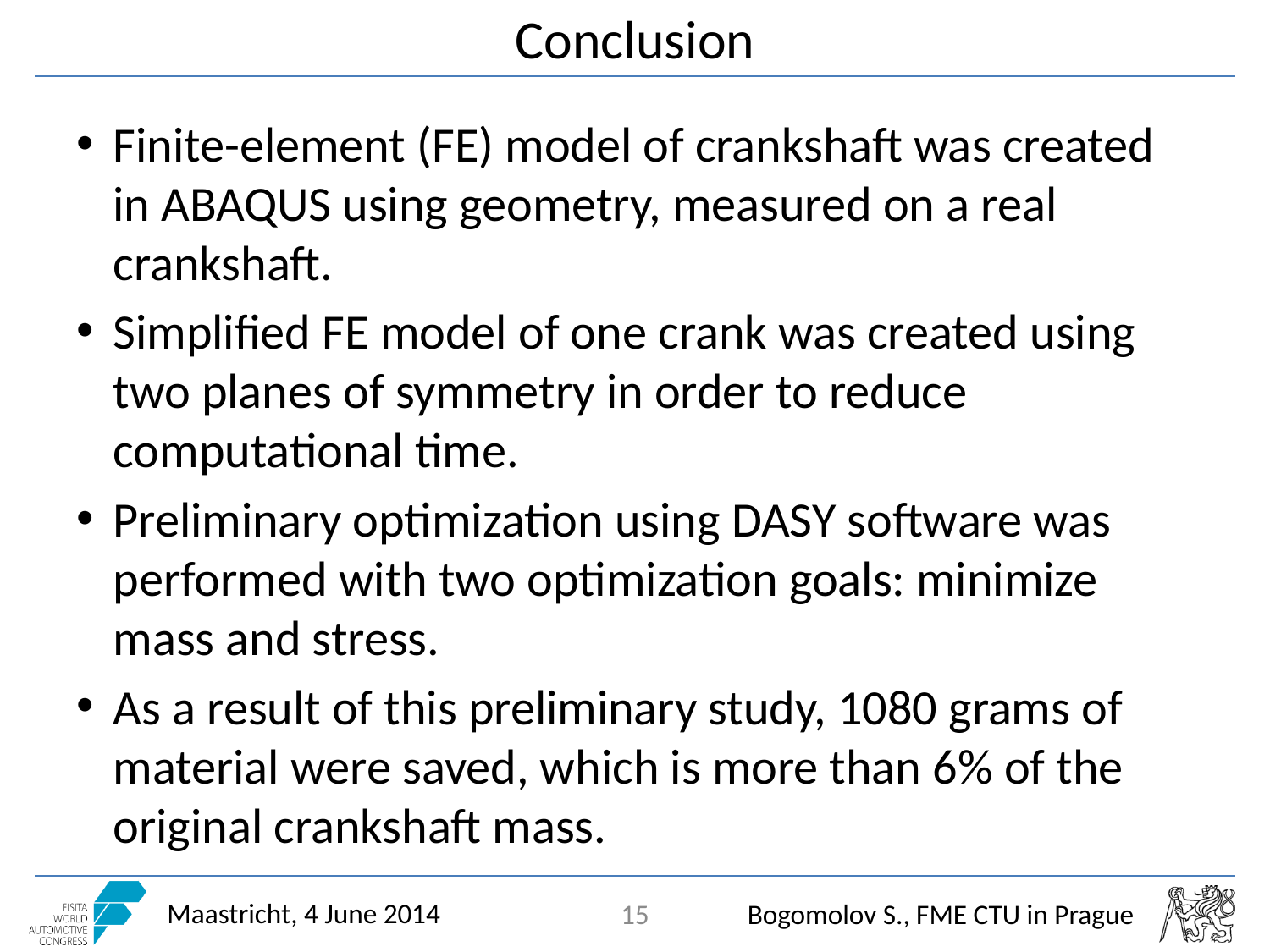

# Conclusion
Finite-element (FE) model of crankshaft was created in ABAQUS using geometry, measured on a real crankshaft.
Simplified FE model of one crank was created using two planes of symmetry in order to reduce computational time.
Preliminary optimization using DASY software was performed with two optimization goals: minimize mass and stress.
As a result of this preliminary study, 1080 grams of material were saved, which is more than 6% of the original crankshaft mass.
15